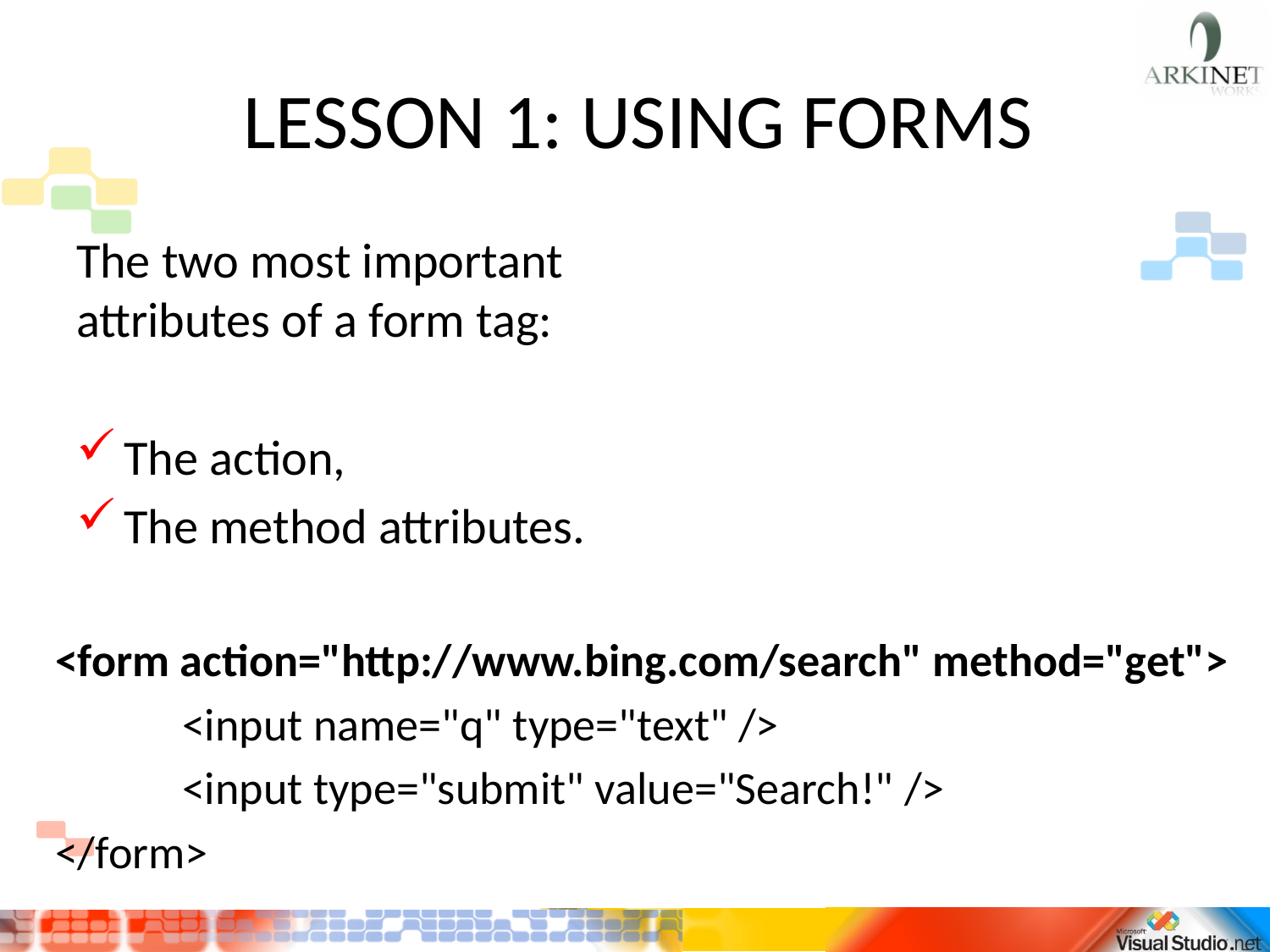

# LESSON 1: USING FORMS
The two most important attributes of a form tag:

The action,
The method attributes.
<form action="http://www.bing.com/search" method="get">
	<input name="q" type="text" />
	<input type="submit" value="Search!" />
</form>